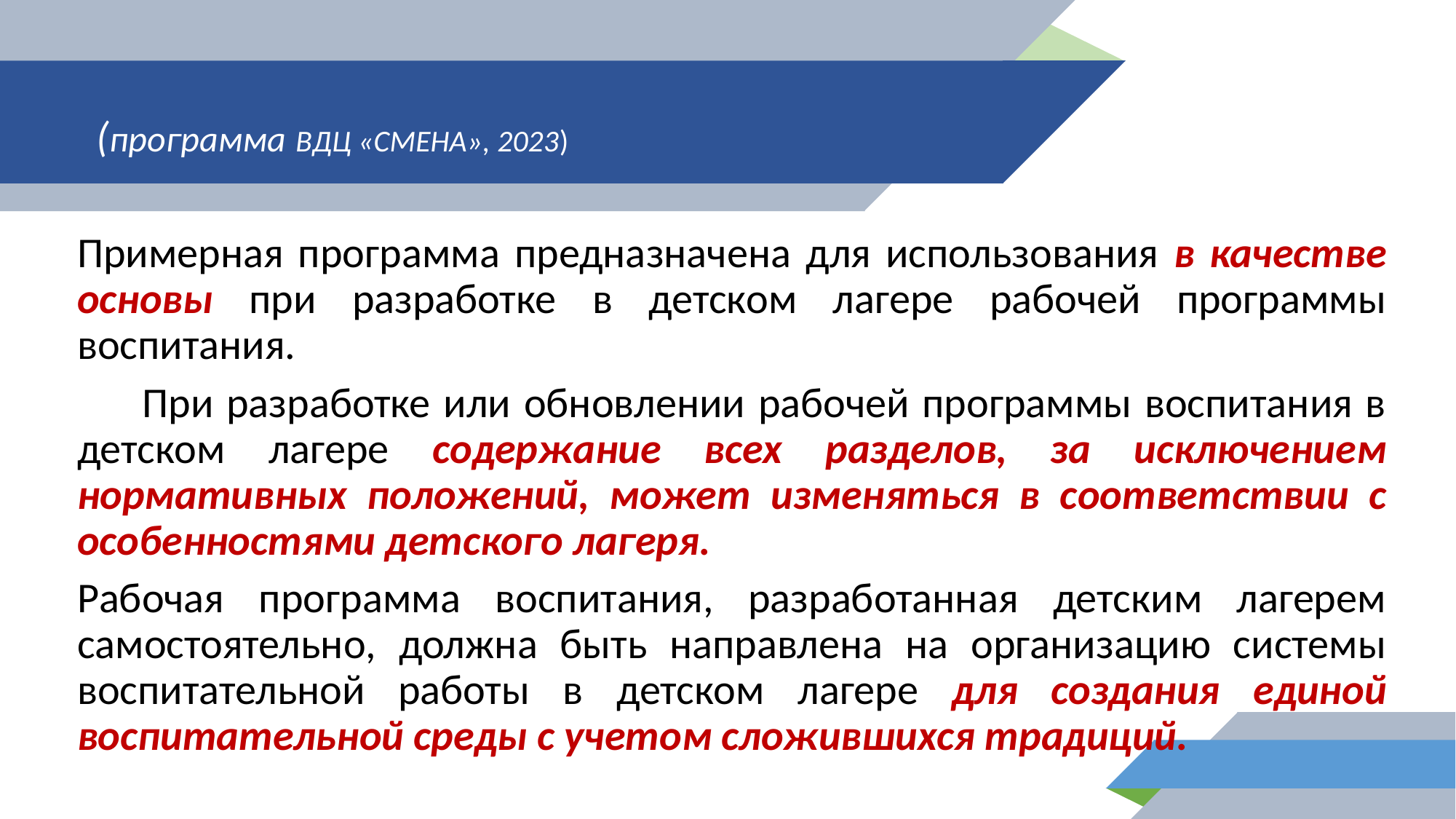

(программа ВДЦ «СМЕНА», 2023)

Примерная программа предназначена для использования в качестве основы при разработке в детском лагере рабочей программы воспитания.
     При разработке или обновлении рабочей программы воспитания в детском лагере содержание всех разделов, за исключением нормативных положений, может изменяться в соответствии с особенностями детского лагеря.
Рабочая программа воспитания, разработанная детским лагерем самостоятельно, должна быть направлена на организацию системы воспитательной работы в детском лагере для создания единой воспитательной среды с учетом сложившихся традиций.